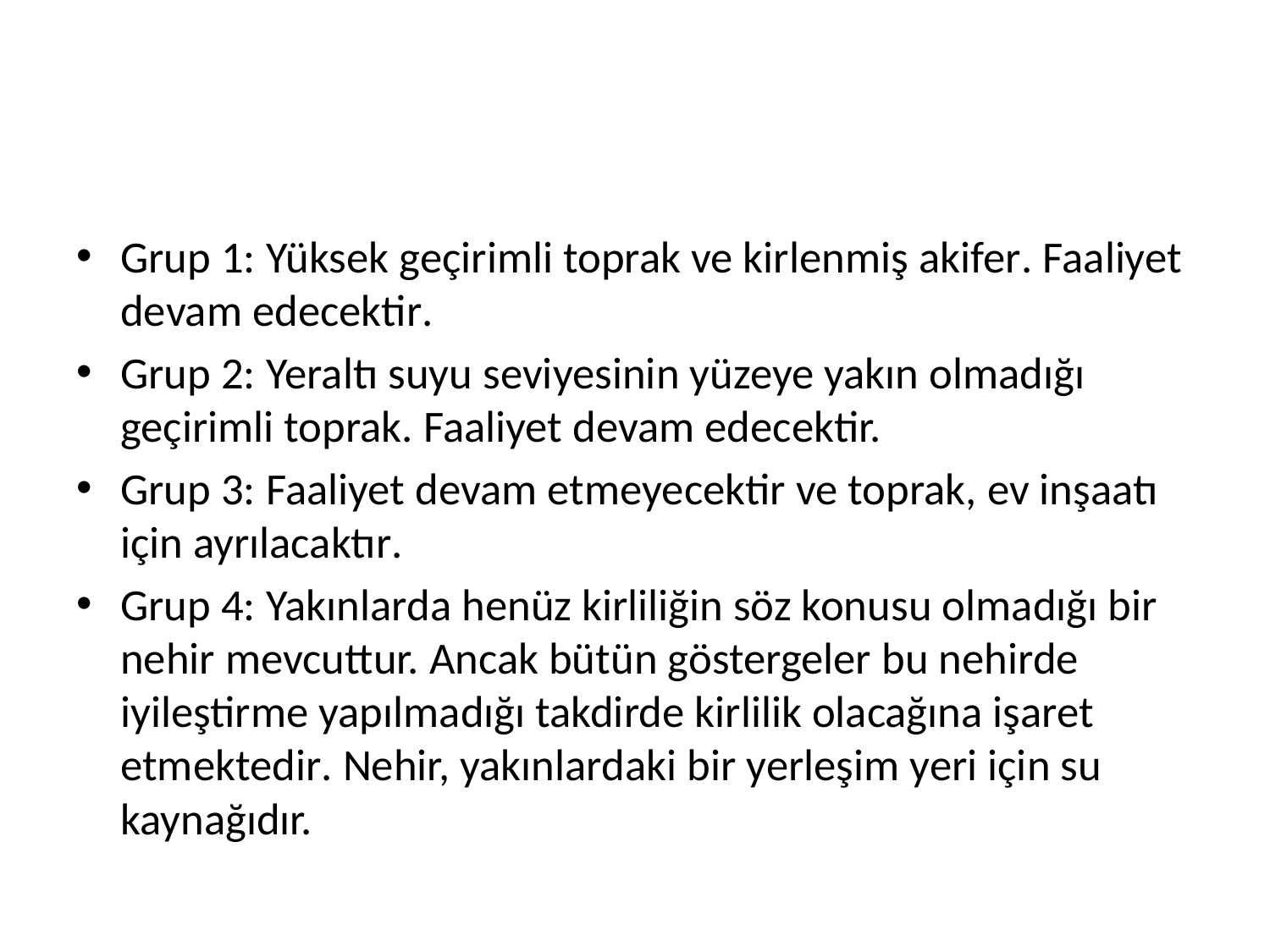

#
Grup 1: Yüksek geçirimli toprak ve kirlenmiş akifer. Faaliyet devam edecektir.
Grup 2: Yeraltı suyu seviyesinin yüzeye yakın olmadığı geçirimli toprak. Faaliyet devam edecektir.
Grup 3: Faaliyet devam etmeyecektir ve toprak, ev inşaatı için ayrılacaktır.
Grup 4: Yakınlarda henüz kirliliğin söz konusu olmadığı bir nehir mevcuttur. Ancak bütün göstergeler bu nehirde iyileştirme yapılmadığı takdirde kirlilik olacağına işaret etmektedir. Nehir, yakınlardaki bir yerleşim yeri için su kaynağıdır.